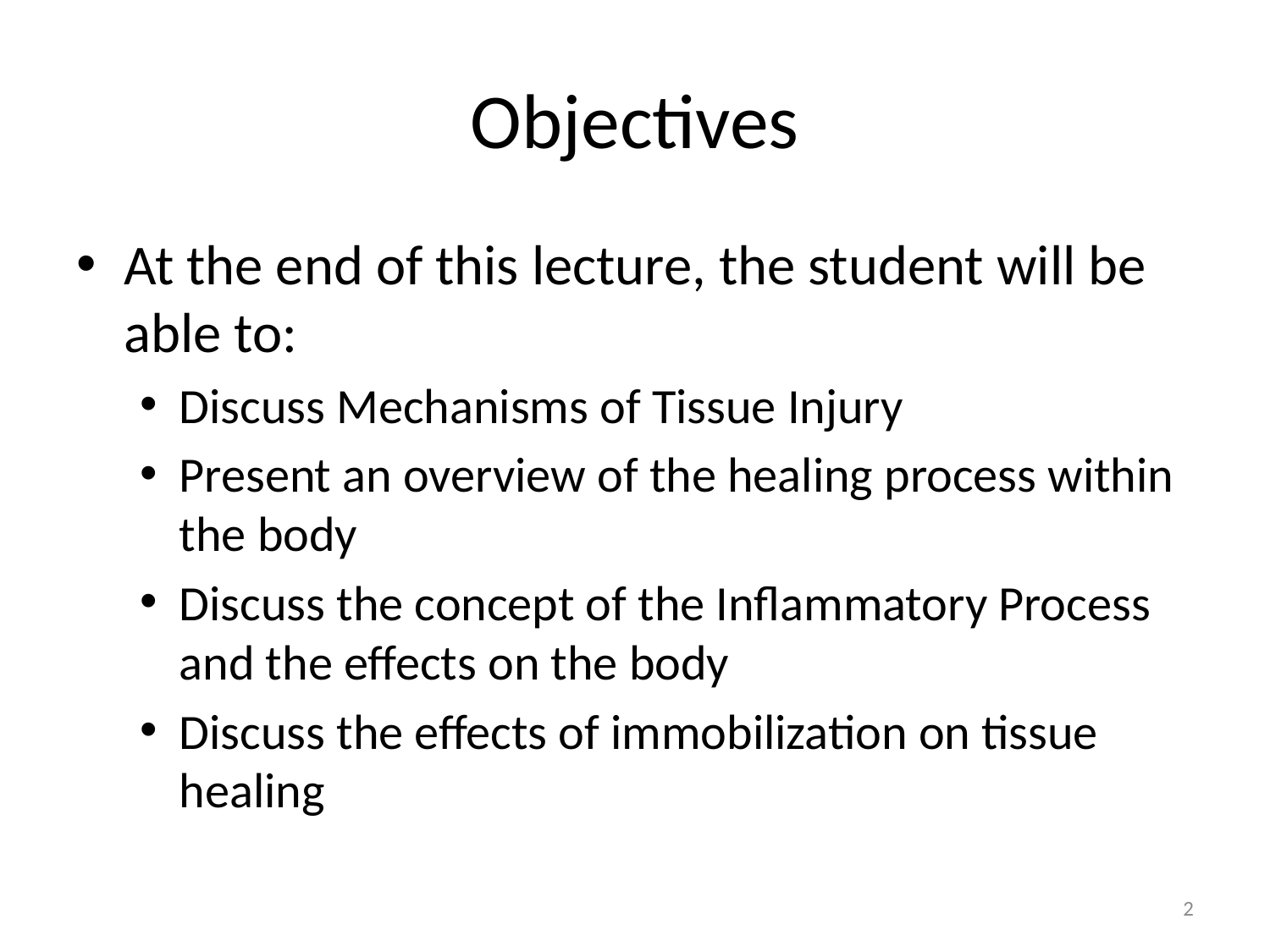

# Objectives
At the end of this lecture, the student will be able to:
Discuss Mechanisms of Tissue Injury
Present an overview of the healing process within the body
Discuss the concept of the Inflammatory Process and the effects on the body
Discuss the effects of immobilization on tissue healing

2